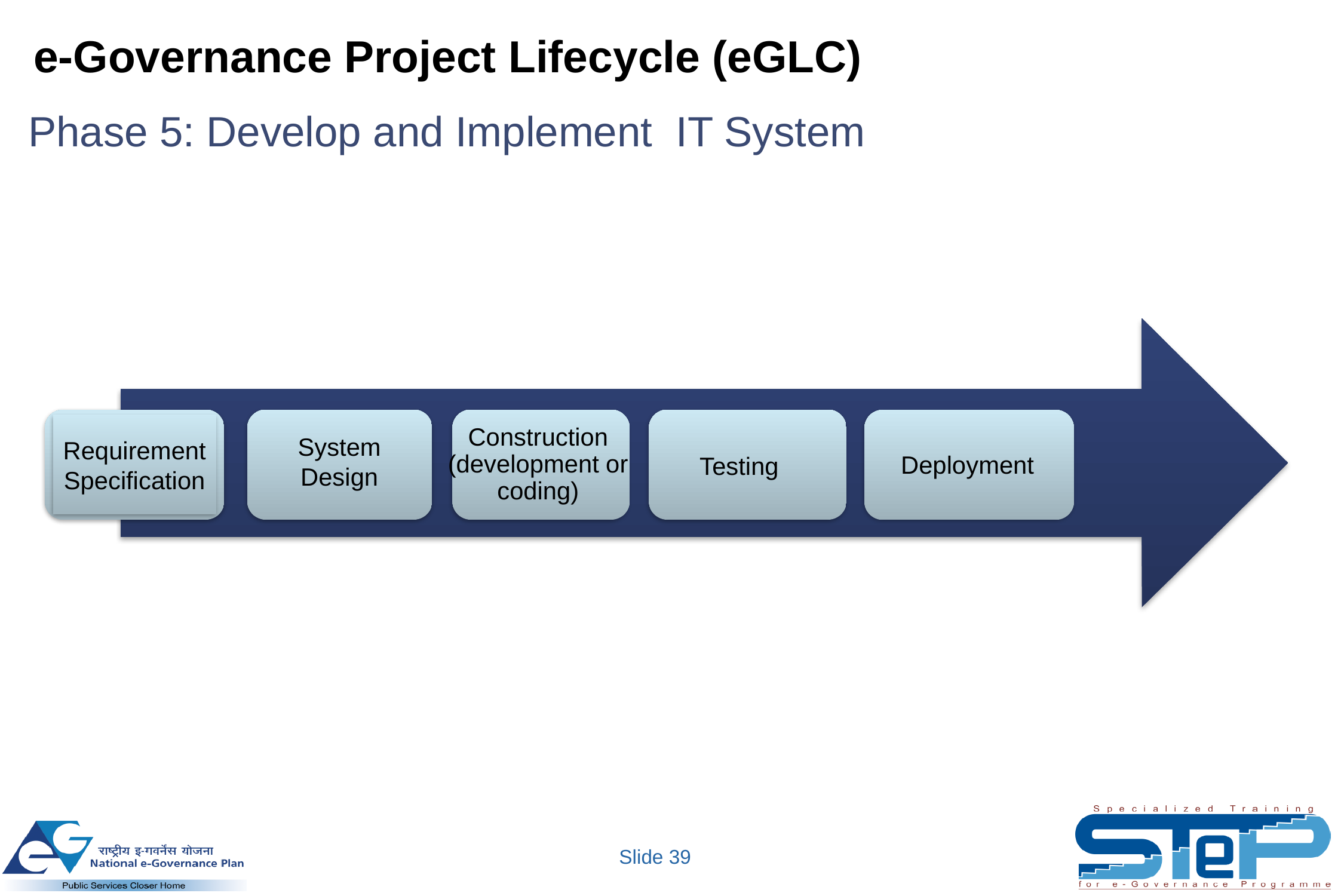

# e-Governance Project Lifecycle (eGLC)
Phase 5: Develop and Implement  IT System

Requirement Specification

System Design

Construction (development or coding)
Testing
Deployment